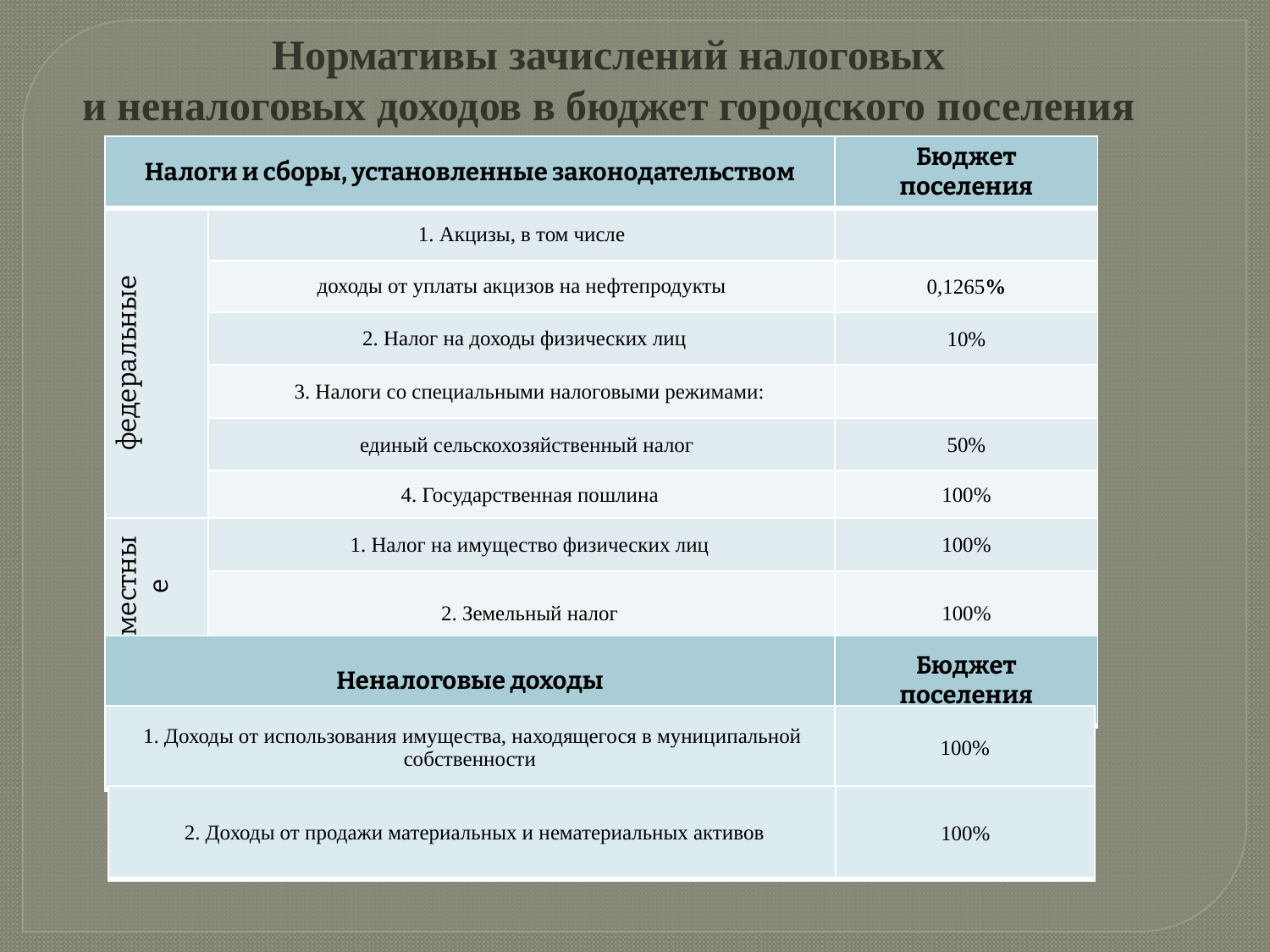

Нормативы зачислений налоговых
 и неналоговых доходов в бюджет городского поселения
| Налоги и сборы, установленные законодательством |  | Бюджет поселения |
| --- | --- | --- |
| федеральные | 1. Акцизы, в том числе |  |
|  | доходы от уплаты акцизов на нефтепродукты | 0,1265% |
|  | 2. Налог на доходы физических лиц | 10% |
|  | 3. Налоги со специальными налоговыми режимами: |  |
|  | единый сельскохозяйственный налог | 50% |
|  | 4. Государственная пошлина | 100% |
| местные | 1. Налог на имущество физических лиц | 100% |
|  | 2. Земельный налог | 100% |
| Неналоговые доходы |  | Бюджет поселения |
| --- | --- | --- |
| 1. Доходы от использования имущества, находящегося в муниципальной собственности | 100% |
| --- | --- |
| 2. Доходы от продажи материальных и нематериальных активов | 100% |
| --- | --- |